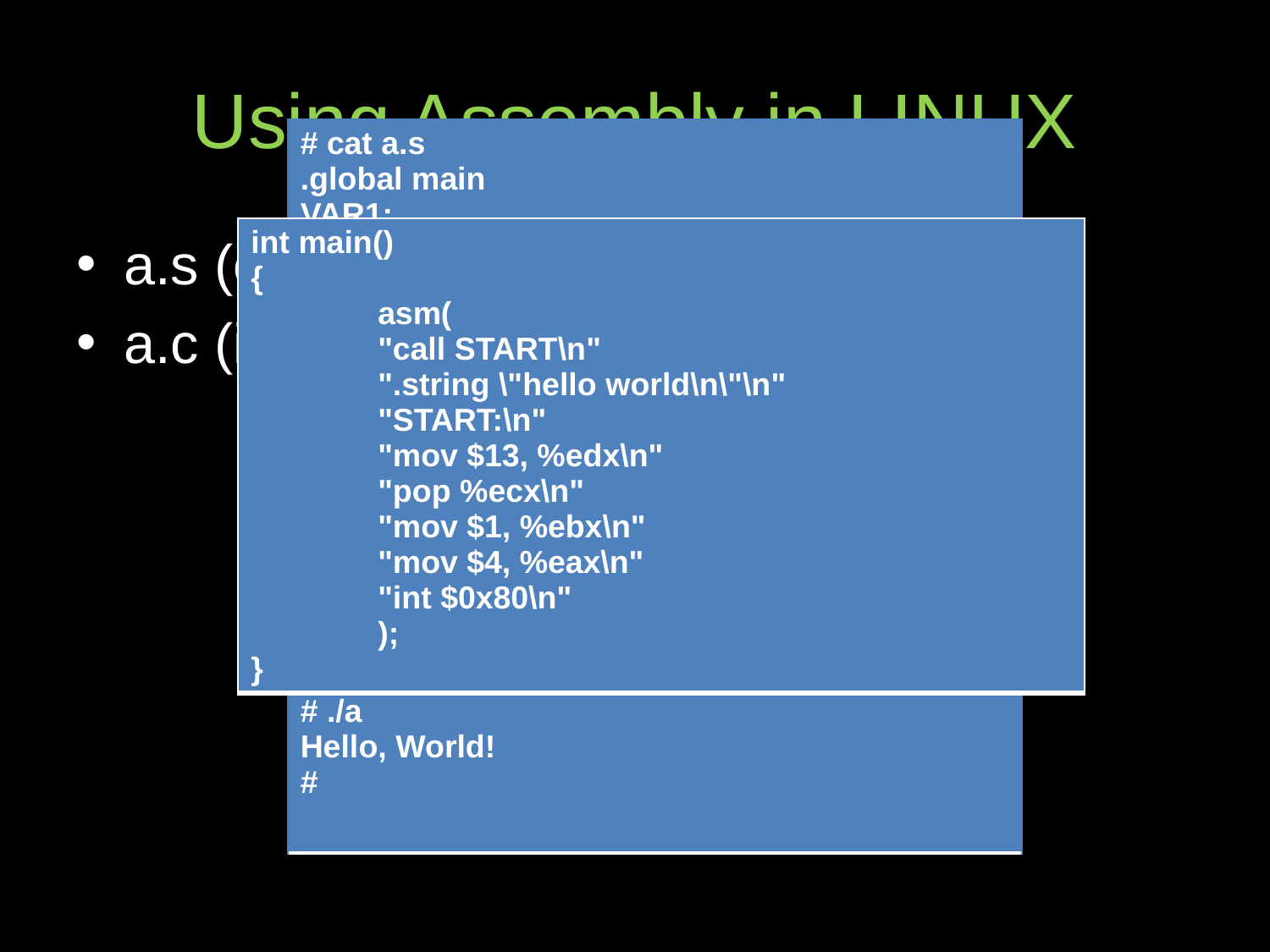

# Using Assembly in LINUX
| # cat a.s .global main VAR1: .string "Hello, Students!\n" main: call func func: movl $0x04, %eax movl $0x01, %ebx movl $VAR1, %ecx movl $0x11, %edx int $0x80 movl $0x01, %eax movl $0x00, %ebx int $0x80 # gcc -o a a.s # ./a Hello, World! # |
| --- |
| int main() { asm( "call START\n" ".string \"hello world\n\"\n" "START:\n" "mov $13, %edx\n" "pop %ecx\n" "mov $1, %ebx\n" "mov $4, %eax\n" "int $0x80\n" ); } |
| --- |
a.s (common assembly)
a.c (inline assembly)

Useful Tools
gcc, objdump, strace, gdb